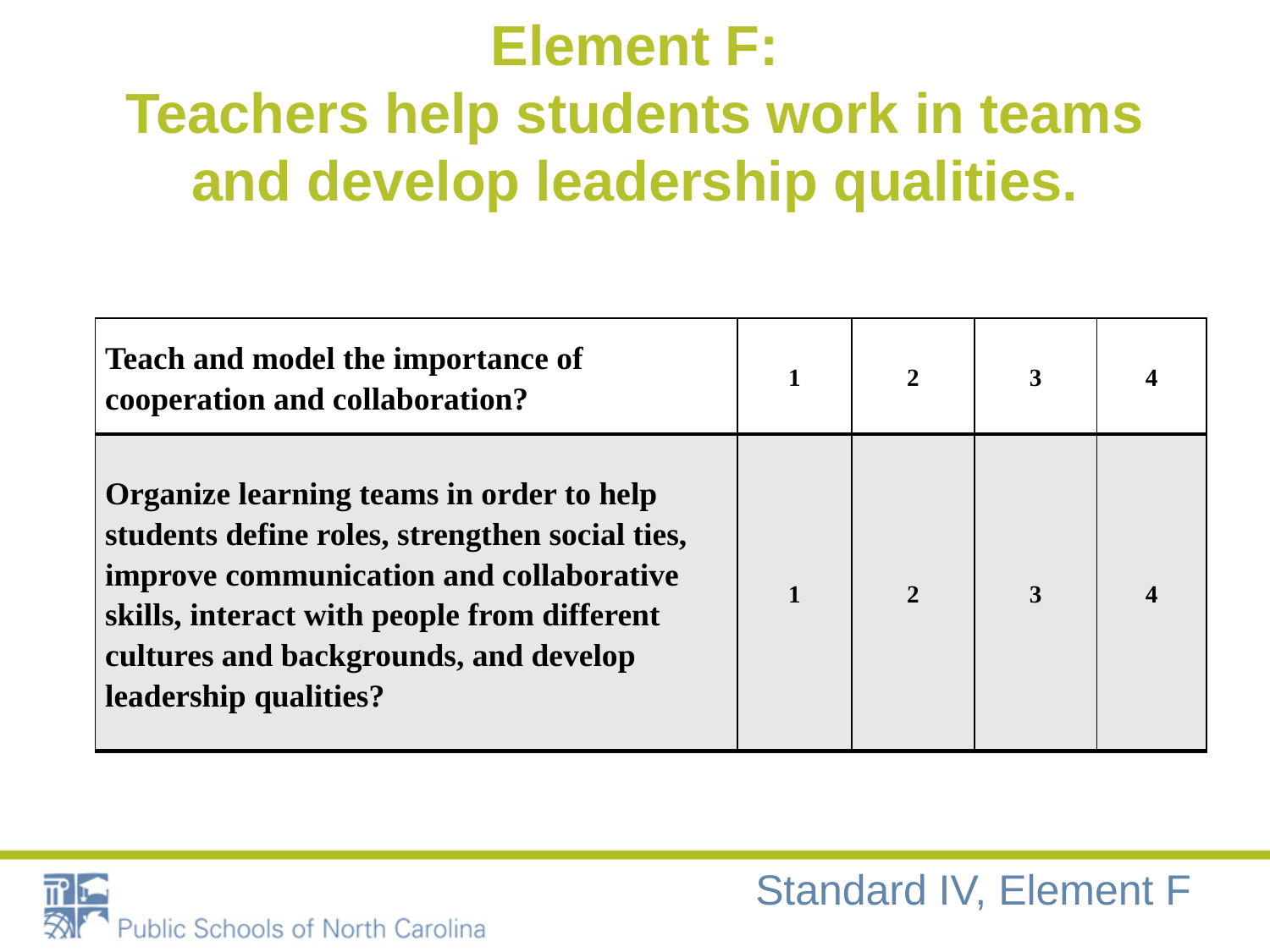

# Element F: Teachers help students work in teams and develop leadership qualities.
| Teach and model the importance of cooperation and collaboration? | 1 | 2 | 3 | 4 |
| --- | --- | --- | --- | --- |
| Organize learning teams in order to help students define roles, strengthen social ties, improve communication and collaborative skills, interact with people from different cultures and backgrounds, and develop leadership qualities? | 1 | 2 | 3 | 4 |
Standard IV, Element F